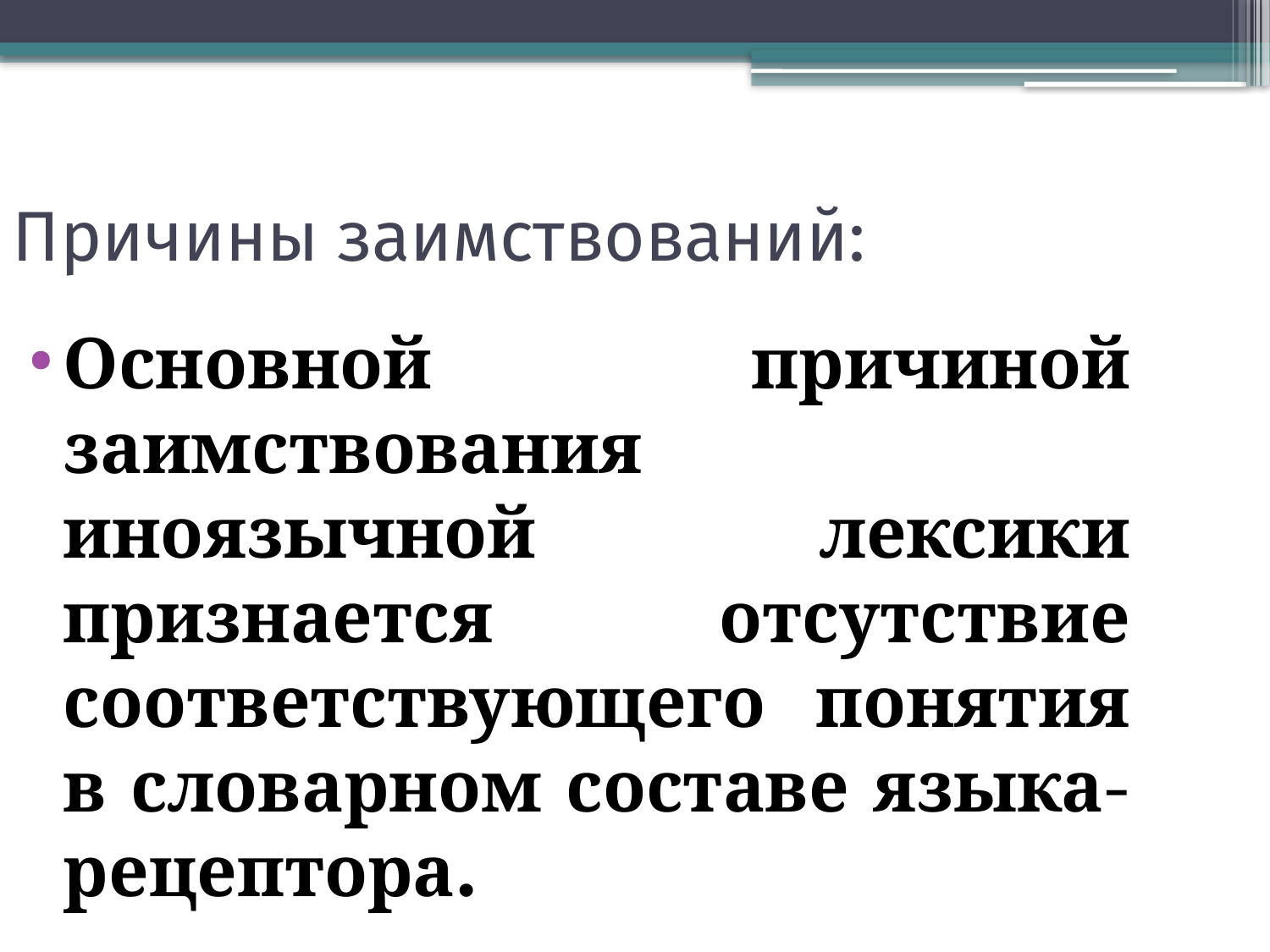

Причины заимствований:
Основной причиной заимствования иноязычной лексики признается отсутствие соответствующего понятия в словарном составе языка-рецептора.